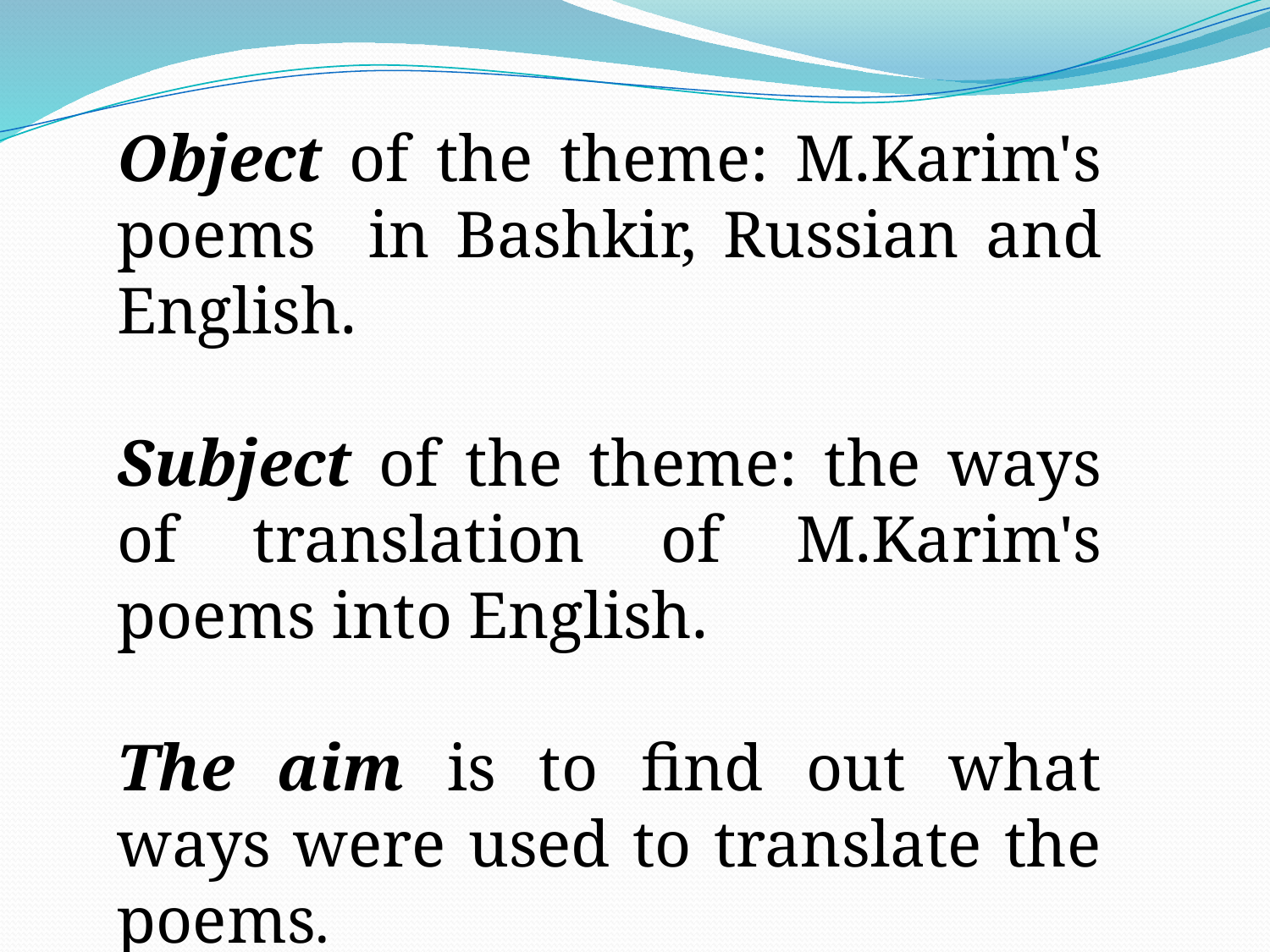

Object of the theme: M.Karim's poems  in Bashkir, Russian and English.

Subject of the theme: the ways of translation of M.Karim's poems into English.

The aim is to find out what ways were used to translate the poems.